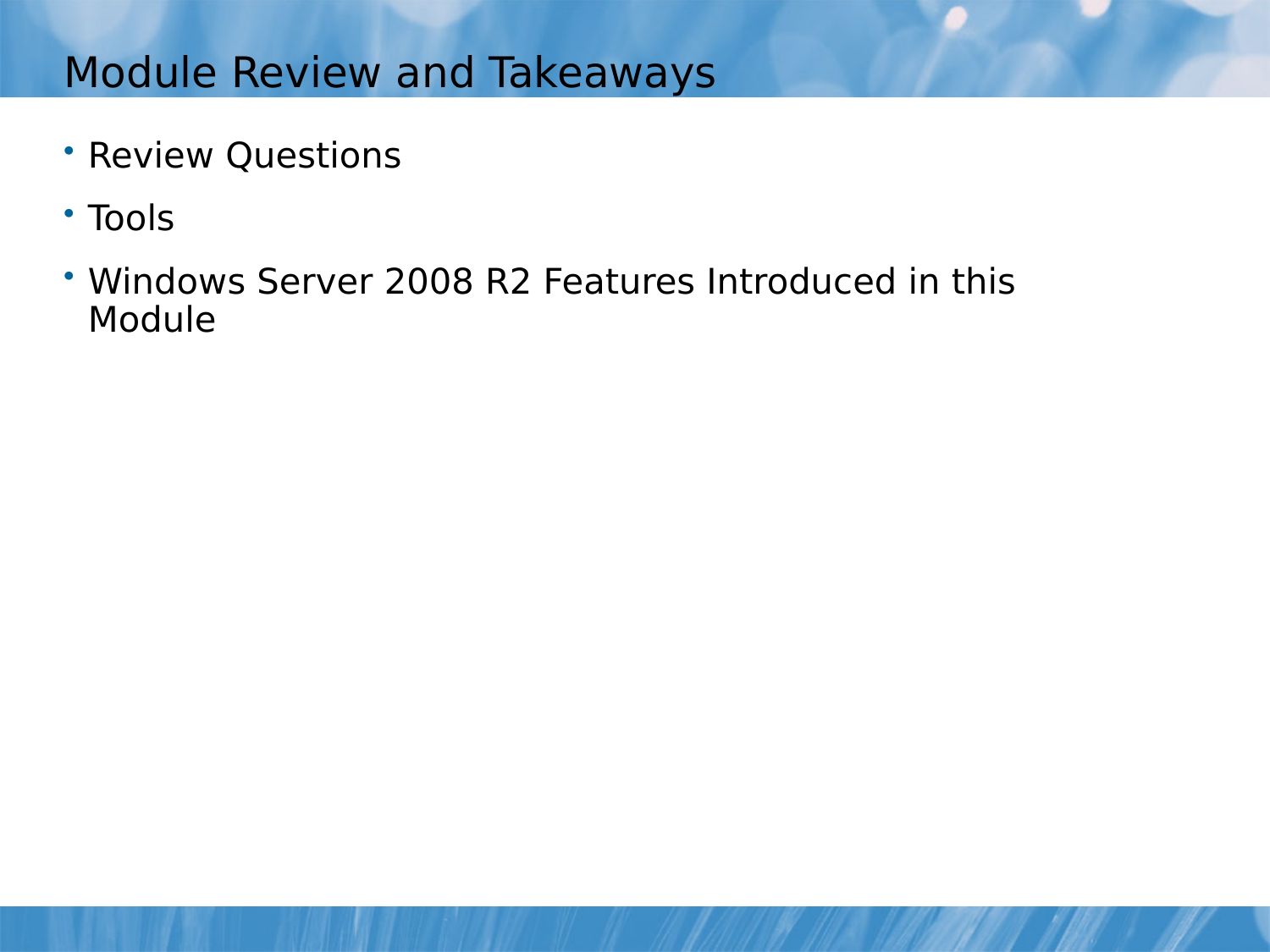

# Module Review and Takeaways
Review Questions
Tools
Windows Server 2008 R2 Features Introduced in this Module